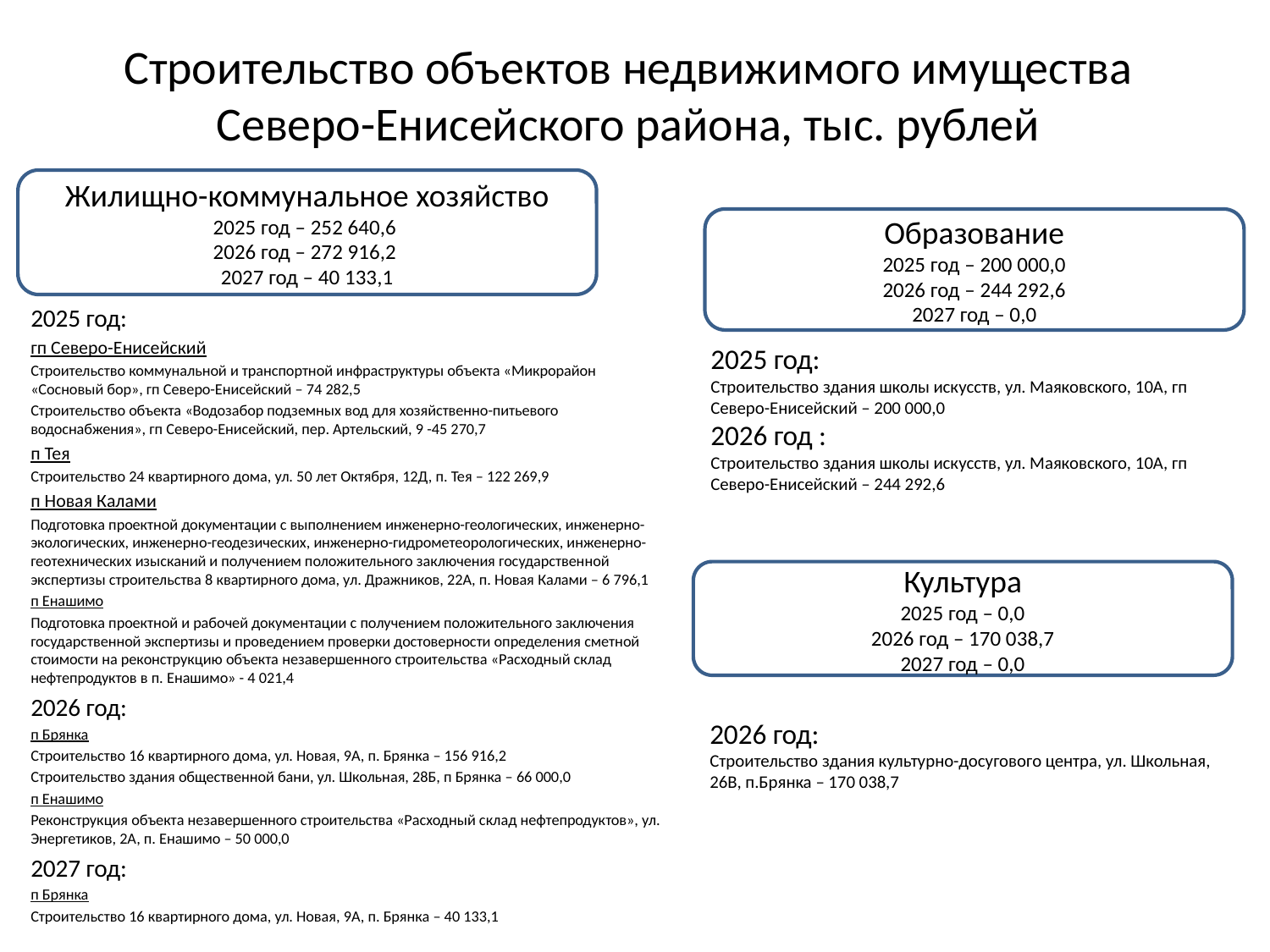

# Строительство объектов недвижимого имущества Северо-Енисейского района, тыс. рублей
Жилищно-коммунальное хозяйство
2025 год – 252 640,6
2026 год – 272 916,2
2027 год – 40 133,1
Образование
2025 год – 200 000,0
2026 год – 244 292,6
2027 год – 0,0
2025 год:
гп Северо-Енисейский
Строительство коммунальной и транспортной инфраструктуры объекта «Микрорайон «Сосновый бор», гп Северо-Енисейский – 74 282,5
Строительство объекта «Водозабор подземных вод для хозяйственно-питьевого водоснабжения», гп Северо-Енисейский, пер. Артельский, 9 -45 270,7
п Тея
Строительство 24 квартирного дома, ул. 50 лет Октября, 12Д, п. Тея – 122 269,9
п Новая Калами
Подготовка проектной документации с выполнением инженерно-геологических, инженерно-экологических, инженерно-геодезических, инженерно-гидрометеорологических, инженерно-геотехнических изысканий и получением положительного заключения государственной экспертизы строительства 8 квартирного дома, ул. Дражников, 22А, п. Новая Калами – 6 796,1
п Енашимо
Подготовка проектной и рабочей документации с получением положительного заключения государственной экспертизы и проведением проверки достоверности определения сметной стоимости на реконструкцию объекта незавершенного строительства «Расходный склад нефтепродуктов в п. Енашимо» - 4 021,4
2026 год:
п Брянка
Строительство 16 квартирного дома, ул. Новая, 9А, п. Брянка – 156 916,2
Строительство здания общественной бани, ул. Школьная, 28Б, п Брянка – 66 000,0
п Енашимо
Реконструкция объекта незавершенного строительства «Расходный склад нефтепродуктов», ул. Энергетиков, 2А, п. Енашимо – 50 000,0
2027 год:
п Брянка
Строительство 16 квартирного дома, ул. Новая, 9А, п. Брянка – 40 133,1
2025 год:
Строительство здания школы искусств, ул. Маяковского, 10А, гп Северо-Енисейский – 200 000,0
2026 год :
Строительство здания школы искусств, ул. Маяковского, 10А, гп Северо-Енисейский – 244 292,6
Культура
2025 год – 0,0
2026 год – 170 038,7
2027 год – 0,0
2026 год:
Строительство здания культурно-досугового центра, ул. Школьная, 26В, п.Брянка – 170 038,7